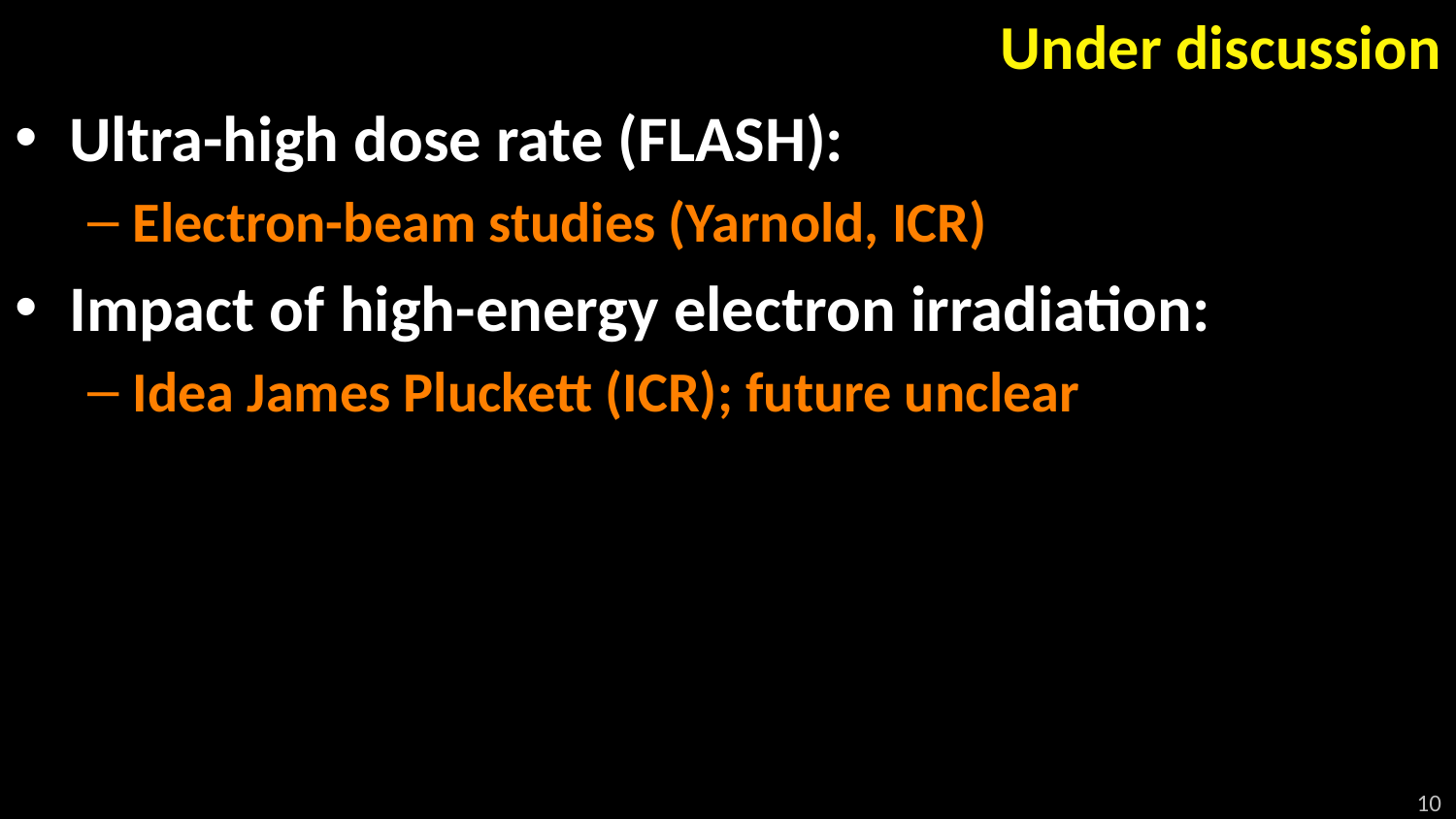

# Under discussion
Ultra-high dose rate (FLASH):
Electron-beam studies (Yarnold, ICR)
Impact of high-energy electron irradiation:
Idea James Pluckett (ICR); future unclear

10